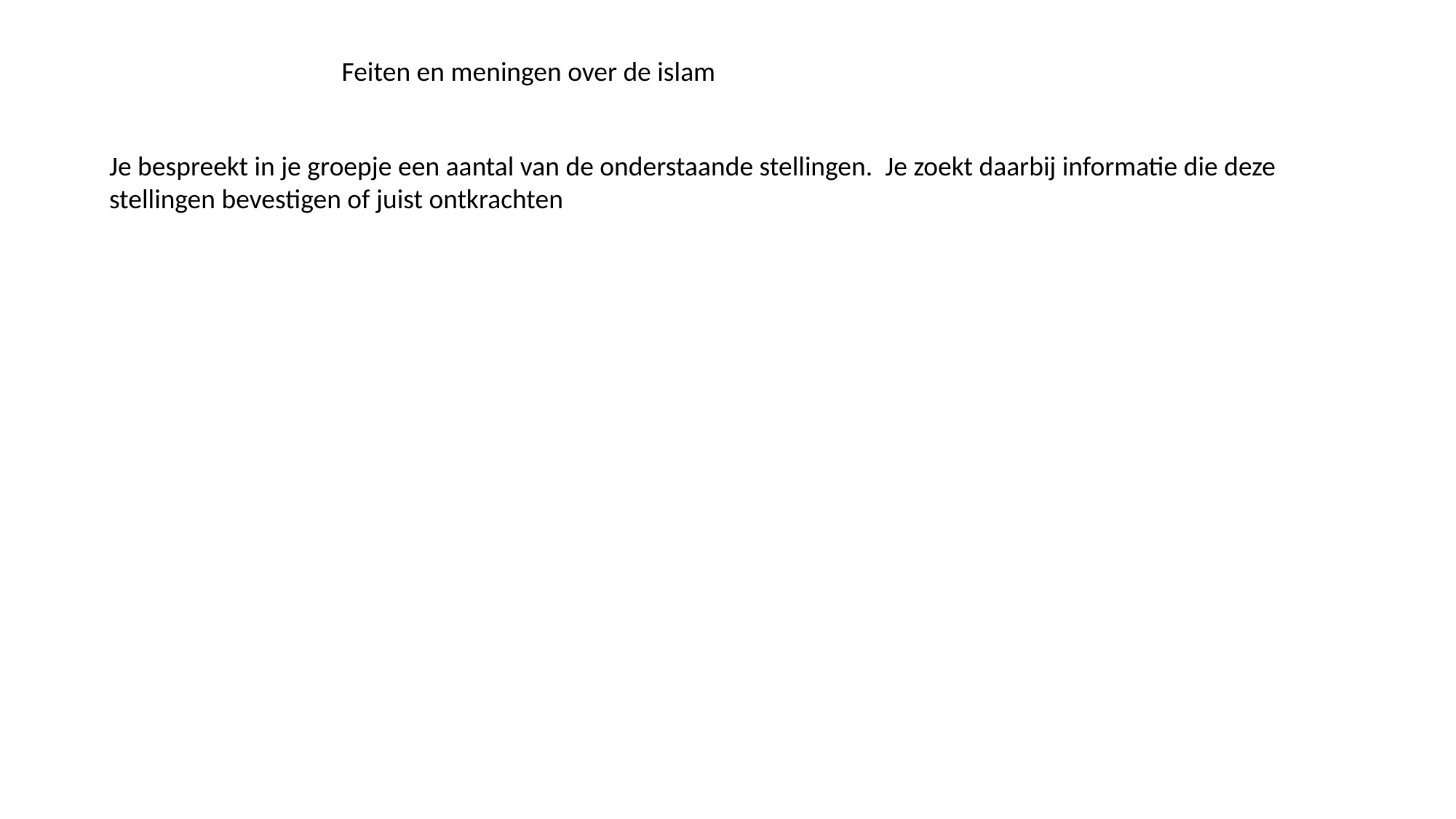

Feiten en meningen over de islam
Je bespreekt in je groepje een aantal van de onderstaande stellingen.  Je zoekt daarbij informatie die deze stellingen bevestigen of juist ontkrachten